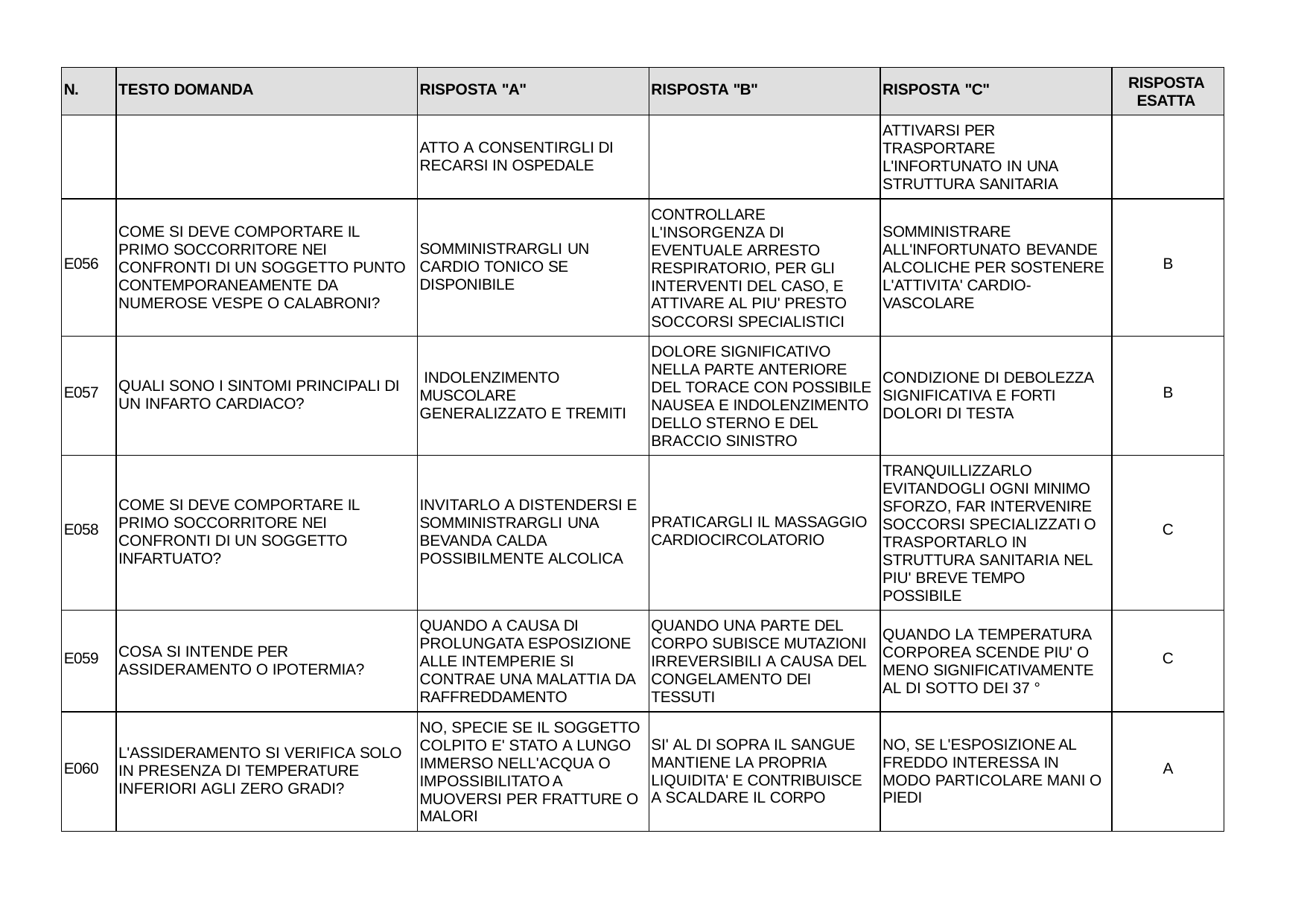

| N. | TESTO DOMANDA | RISPOSTA "A" | RISPOSTA "B" | RISPOSTA "C" | RISPOSTA ESATTA |
| --- | --- | --- | --- | --- | --- |
|  |  | ATTO A CONSENTIRGLI DI RECARSI IN OSPEDALE |  | ATTIVARSI PER TRASPORTARE L'INFORTUNATO IN UNA STRUTTURA SANITARIA |  |
| E056 | COME SI DEVE COMPORTARE IL PRIMO SOCCORRITORE NEI CONFRONTI DI UN SOGGETTO PUNTO CONTEMPORANEAMENTE DA NUMEROSE VESPE O CALABRONI? | SOMMINISTRARGLI UN CARDIO TONICO SE DISPONIBILE | CONTROLLARE L'INSORGENZA DI EVENTUALE ARRESTO RESPIRATORIO, PER GLI INTERVENTI DEL CASO, E ATTIVARE AL PIU' PRESTO SOCCORSI SPECIALISTICI | SOMMINISTRARE ALL'INFORTUNATO BEVANDE ALCOLICHE PER SOSTENERE L'ATTIVITA' CARDIO- VASCOLARE | B |
| E057 | QUALI SONO I SINTOMI PRINCIPALI DI UN INFARTO CARDIACO? | INDOLENZIMENTO MUSCOLARE GENERALIZZATO E TREMITI | DOLORE SIGNIFICATIVO NELLA PARTE ANTERIORE DEL TORACE CON POSSIBILE NAUSEA E INDOLENZIMENTO DELLO STERNO E DEL BRACCIO SINISTRO | CONDIZIONE DI DEBOLEZZA SIGNIFICATIVA E FORTI DOLORI DI TESTA | B |
| E058 | COME SI DEVE COMPORTARE IL PRIMO SOCCORRITORE NEI CONFRONTI DI UN SOGGETTO INFARTUATO? | INVITARLO A DISTENDERSI E SOMMINISTRARGLI UNA BEVANDA CALDA POSSIBILMENTE ALCOLICA | PRATICARGLI IL MASSAGGIO CARDIOCIRCOLATORIO | TRANQUILLIZZARLO EVITANDOGLI OGNI MINIMO SFORZO, FAR INTERVENIRE SOCCORSI SPECIALIZZATI O TRASPORTARLO IN STRUTTURA SANITARIA NEL PIU' BREVE TEMPO POSSIBILE | C |
| E059 | COSA SI INTENDE PER ASSIDERAMENTO O IPOTERMIA? | QUANDO A CAUSA DI PROLUNGATA ESPOSIZIONE ALLE INTEMPERIE SI CONTRAE UNA MALATTIA DA RAFFREDDAMENTO | QUANDO UNA PARTE DEL CORPO SUBISCE MUTAZIONI IRREVERSIBILI A CAUSA DEL CONGELAMENTO DEI TESSUTI | QUANDO LA TEMPERATURA CORPOREA SCENDE PIU' O MENO SIGNIFICATIVAMENTE AL DI SOTTO DEI 37 ° | C |
| E060 | L'ASSIDERAMENTO SI VERIFICA SOLO IN PRESENZA DI TEMPERATURE INFERIORI AGLI ZERO GRADI? | NO, SPECIE SE IL SOGGETTO COLPITO E' STATO A LUNGO IMMERSO NELL'ACQUA O IMPOSSIBILITATO A MUOVERSI PER FRATTURE O MALORI | SI' AL DI SOPRA IL SANGUE MANTIENE LA PROPRIA LIQUIDITA' E CONTRIBUISCE A SCALDARE IL CORPO | NO, SE L'ESPOSIZIONE AL FREDDO INTERESSA IN MODO PARTICOLARE MANI O PIEDI | A |